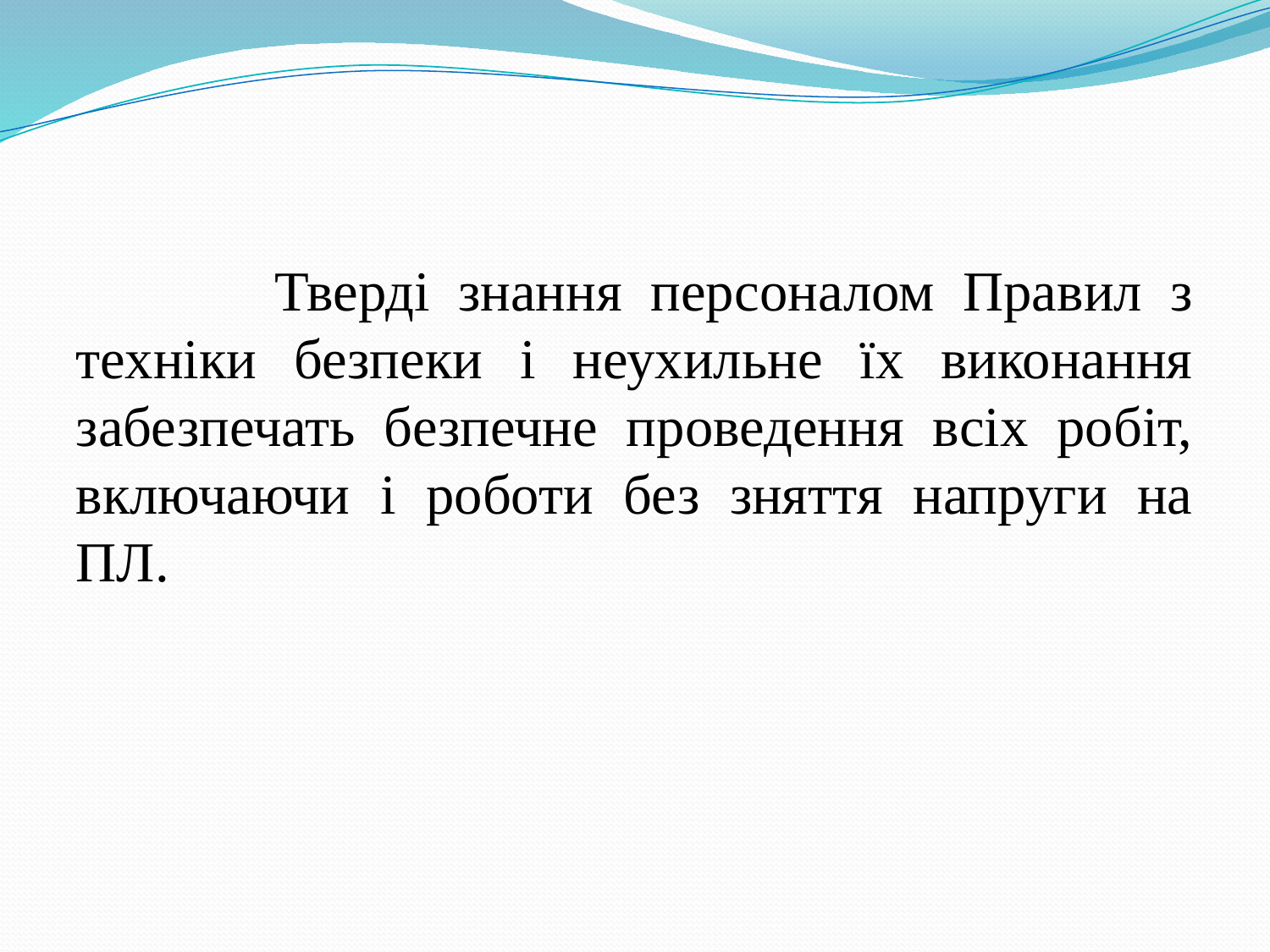

Тверді знання персоналом Правил з техніки безпеки і неухильне їх виконання забезпечать безпечне проведення всіх робіт, включаючи і роботи без зняття напруги на ПЛ.